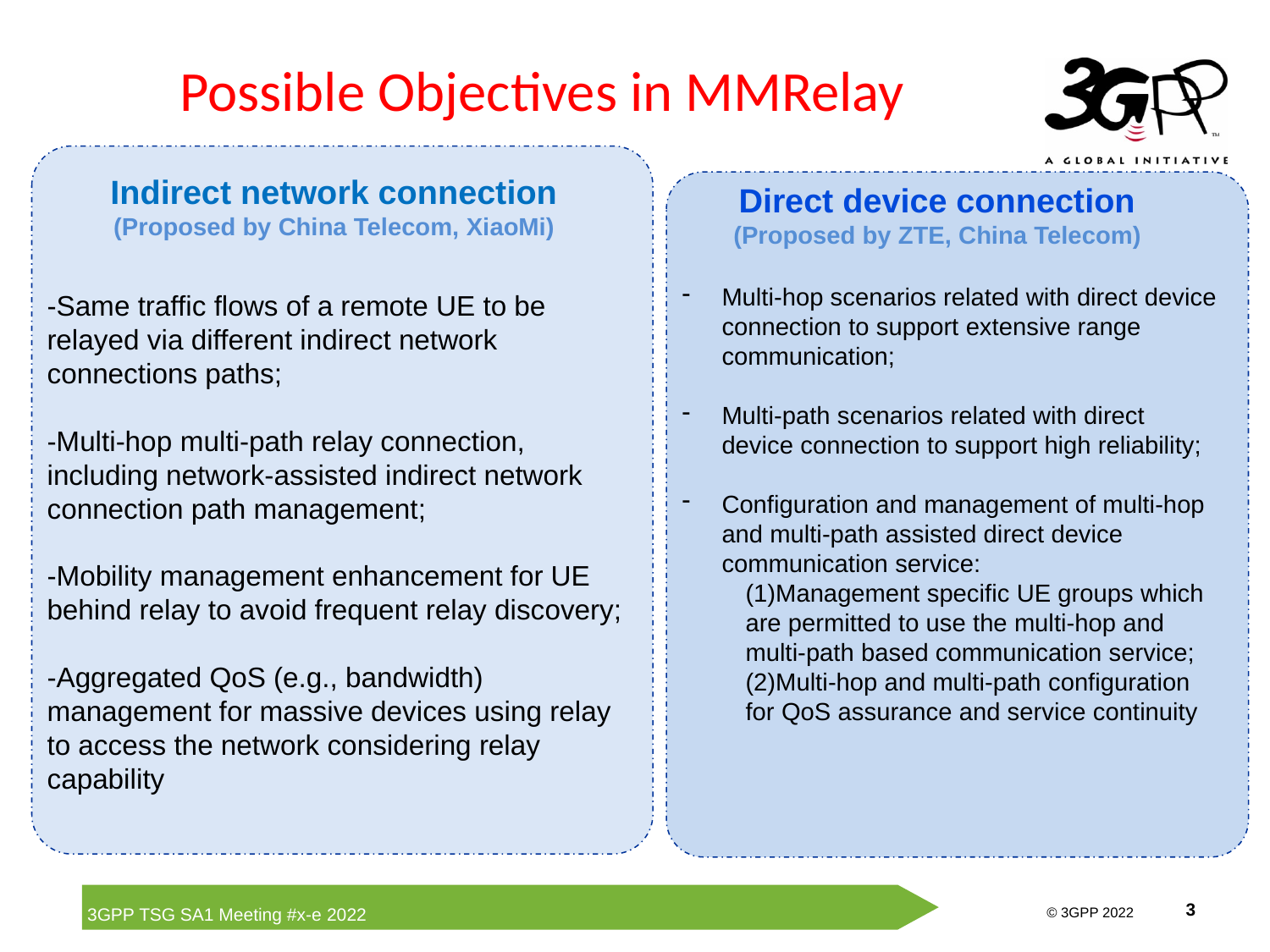

# Possible Objectives in MMRelay

Indirect network connection
(Proposed by China Telecom, XiaoMi)

Direct device connection
(Proposed by ZTE, China Telecom)
Multi-hop scenarios related with direct device connection to support extensive range communication;

Multi-path scenarios related with direct device connection to support high reliability;

Configuration and management of multi-hop and multi-path assisted direct device communication service:
(1)Management specific UE groups which are permitted to use the multi-hop and multi-path based communication service;
(2)Multi-hop and multi-path configuration for QoS assurance and service continuity
-Same traffic flows of a remote UE to be relayed via different indirect network connections paths;

-Multi-hop multi-path relay connection, including network-assisted indirect network connection path management;

-Mobility management enhancement for UE behind relay to avoid frequent relay discovery;

-Aggregated QoS (e.g., bandwidth) management for massive devices using relay to access the network considering relay capability